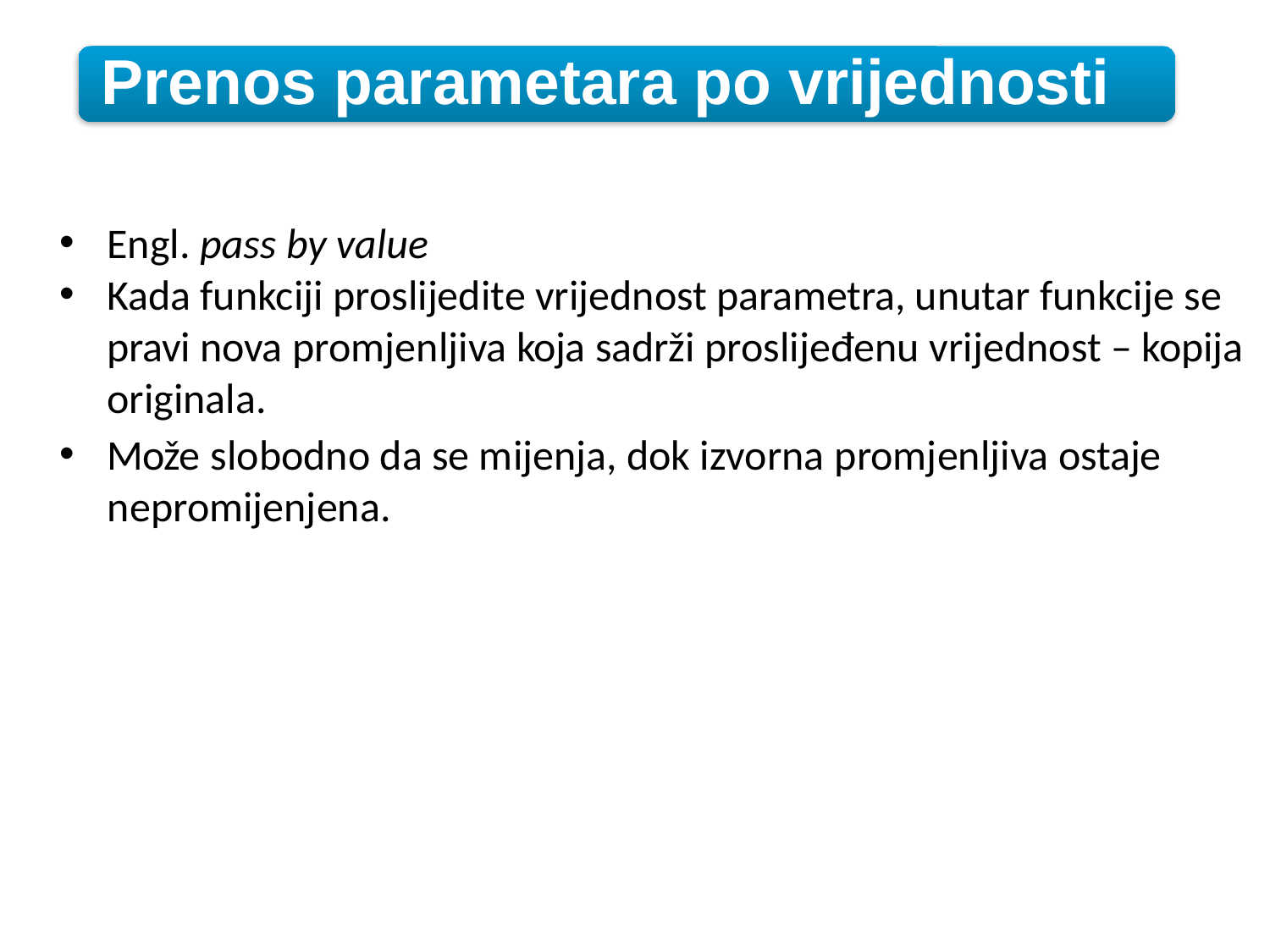

Prenos parametara po vrijednosti
Engl. pass by value
Kada funkciji proslijedite vrijednost parametra, unutar funkcije se pravi nova promjenljiva koja sadrži proslijeđenu vrijednost – kopija originala.
Može slobodno da se mijenja, dok izvorna promjenljiva ostaje nepromijenjena.
2